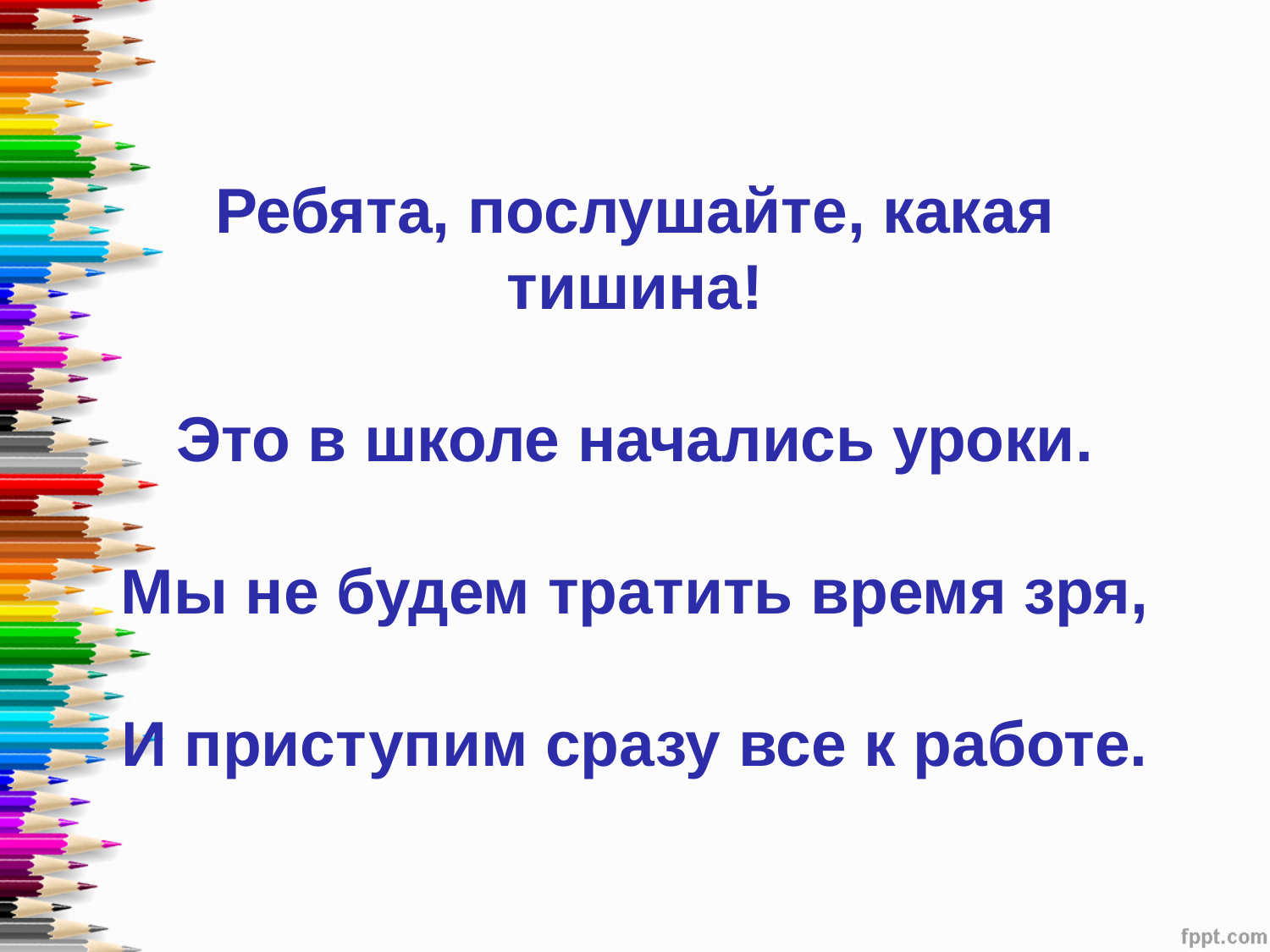

# Ребята, послушайте, какая тишина! Это в школе начались уроки. Мы не будем тратить время зря, И приступим сразу все к работе.